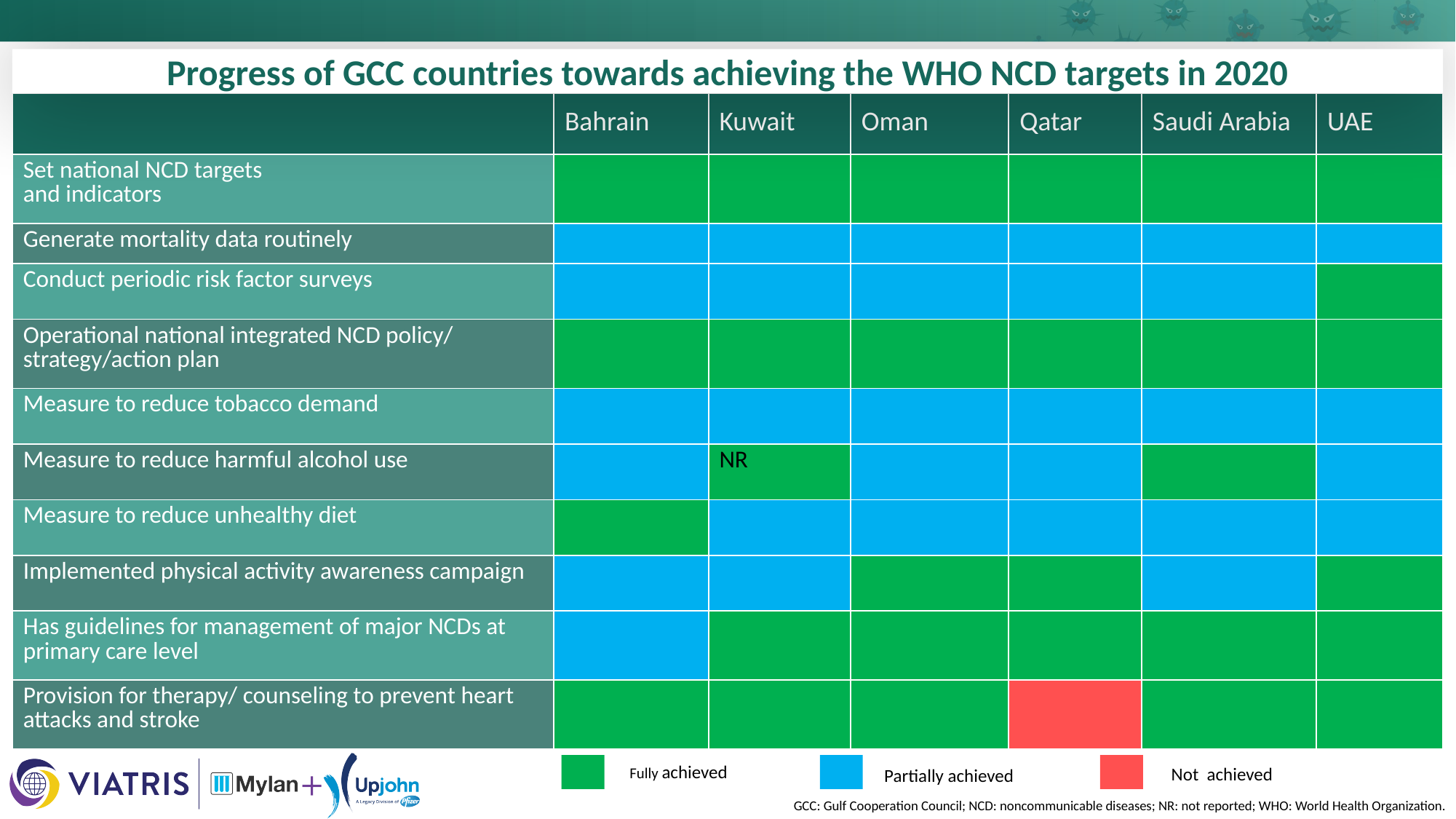

Progress of GCC countries towards achieving the WHO NCD targets in 2020
|  | Bahrain | Kuwait | Oman | Qatar | Saudi Arabia | UAE |
| --- | --- | --- | --- | --- | --- | --- |
| Set national NCD targets and indicators |  |  |  |  |  |  |
| Generate mortality data routinely |  |  |  |  |  |  |
| Conduct periodic risk factor surveys |  |  |  |  |  |  |
| Operational national integrated NCD policy/ strategy/action plan |  |  |  |  |  |  |
| Measure to reduce tobacco demand |  |  |  |  |  |  |
| Measure to reduce harmful alcohol use |  | NR |  |  |  |  |
| Measure to reduce unhealthy diet |  |  |  |  |  |  |
| Implemented physical activity awareness campaign |  |  |  |  |  |  |
| Has guidelines for management of major NCDs at primary care level |  |  |  |  |  |  |
| Provision for therapy/ counseling to prevent heart attacks and stroke |  |  |  |  |  |  |
Added after expert consultation: (n = 1)

Fully achieved

Not  achieved
Partially achieved
GCC: Gulf Cooperation Council; NCD: noncommunicable diseases; NR: not reported; WHO: World Health Organization.